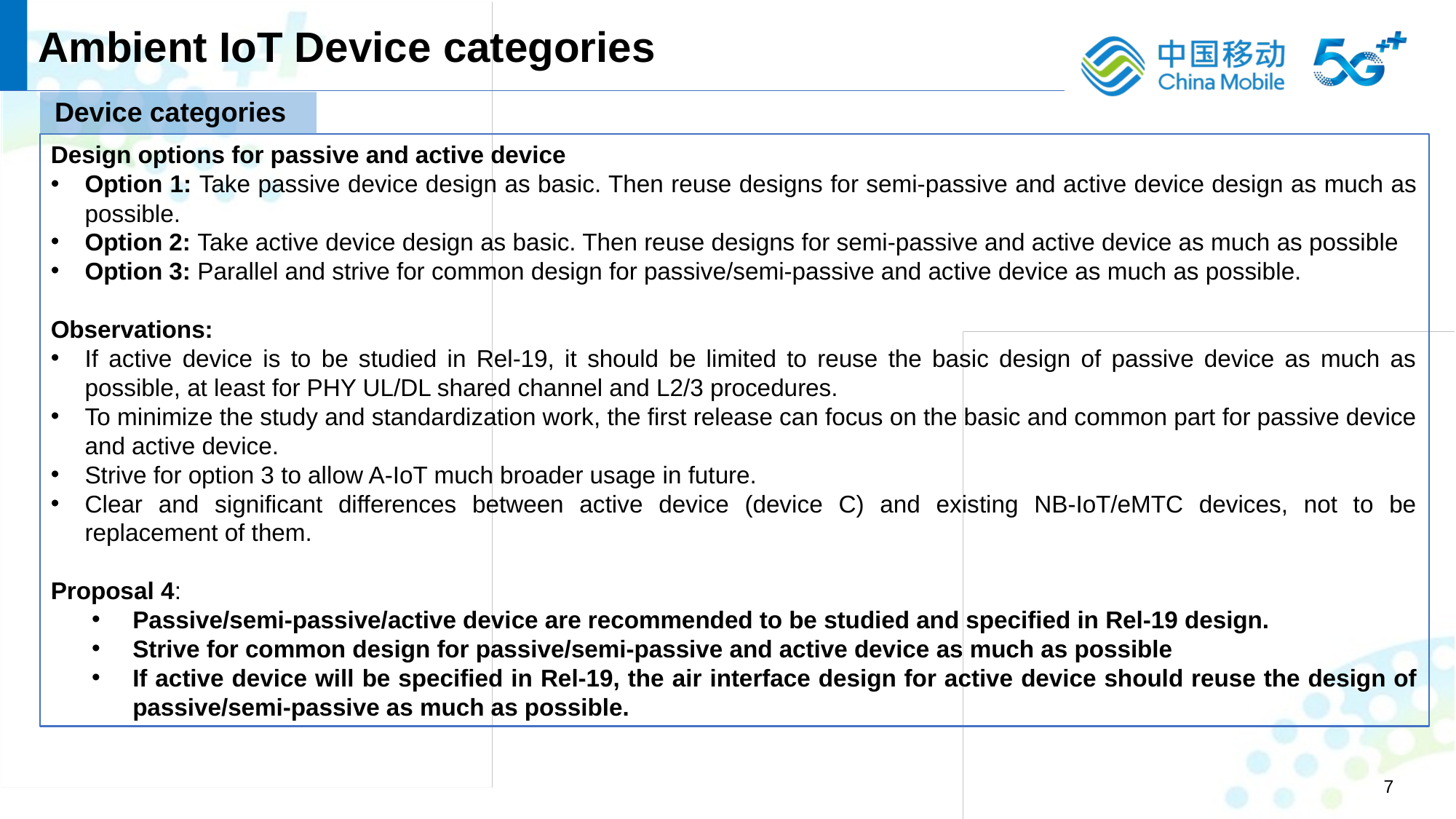

Ambient IoT Device categories
Device categories

Design options for passive and active device
Option 1: Take passive device design as basic. Then reuse designs for semi-passive and active device design as much as possible.
Option 2: Take active device design as basic. Then reuse designs for semi-passive and active device as much as possible
Option 3: Parallel and strive for common design for passive/semi-passive and active device as much as possible.

Observations:
If active device is to be studied in Rel-19, it should be limited to reuse the basic design of passive device as much as possible, at least for PHY UL/DL shared channel and L2/3 procedures.
To minimize the study and standardization work, the first release can focus on the basic and common part for passive device and active device.
Strive for option 3 to allow A-IoT much broader usage in future.
Clear and significant differences between active device (device C) and existing NB-IoT/eMTC devices, not to be replacement of them.

Proposal 4:
Passive/semi-passive/active device are recommended to be studied and specified in Rel-19 design.
Strive for common design for passive/semi-passive and active device as much as possible
If active device will be specified in Rel-19, the air interface design for active device should reuse the design of passive/semi-passive as much as possible.
7